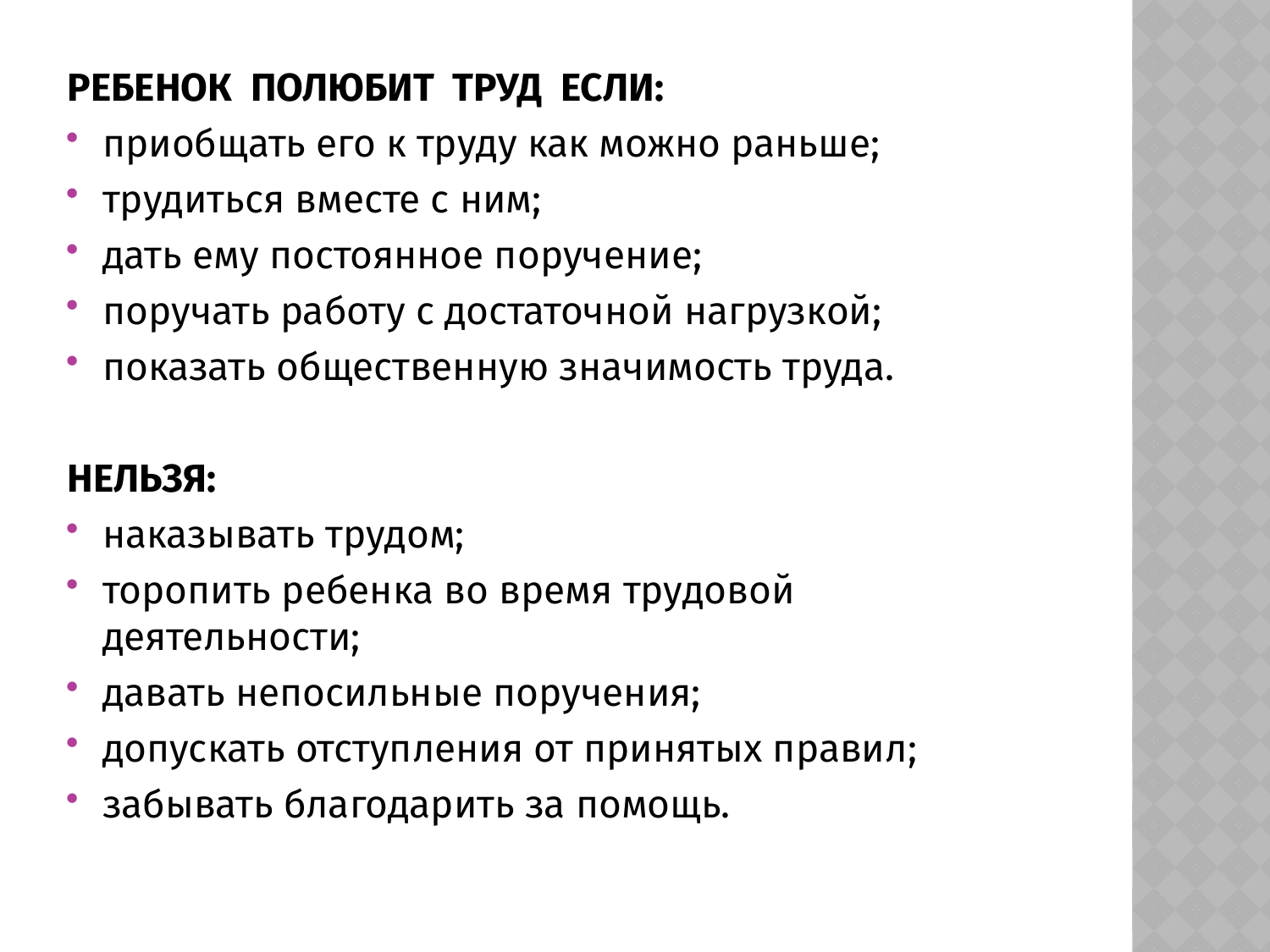

РЕБЕНОК  ПОЛЮБИТ  ТРУД  ЕСЛИ:
приобщать его к труду как можно раньше;
трудиться вместе с ним;
дать ему постоянное поручение;
поручать работу с достаточной нагрузкой;
показать общественную значимость труда.

НЕЛЬЗЯ:
наказывать трудом;
торопить ребенка во время трудовой деятельности;
давать непосильные поручения;
допускать отступления от принятых правил;
забывать благодарить за помощь.